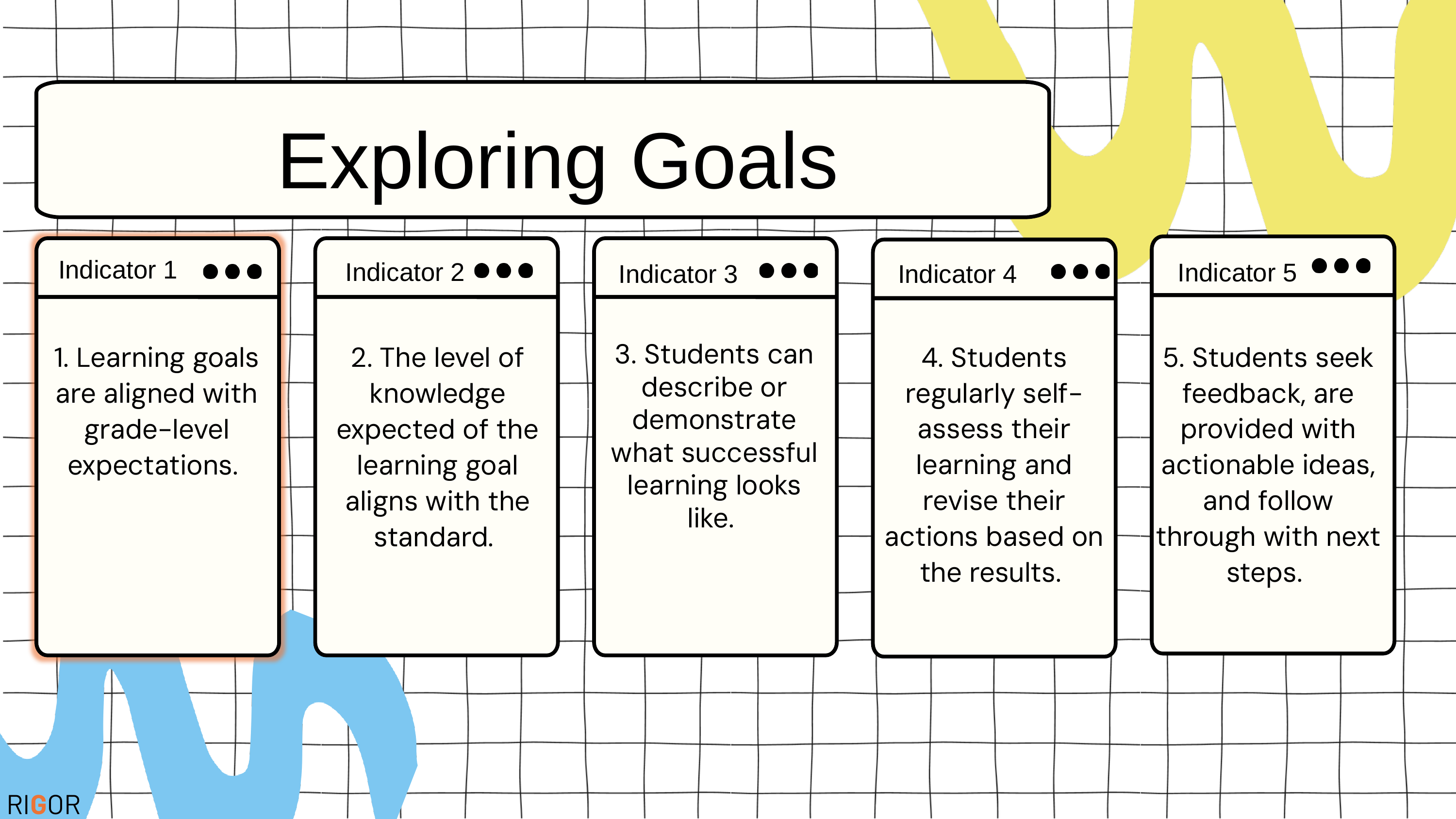

Exploring Goals

Indicator 1
Indicator 2
Indicator 5
Indicator 4
Indicator 3

3. Students can describe or demonstrate what successful learning looks like.
4. Students regularly self-assess their learning and revise their actions based on the results.
5. Students seek feedback, are provided with actionable ideas, and follow through with next steps.
1. Learning goals are aligned with grade-level expectations.
2. The level of knowledge expected of the learning goal aligns with the standard.

RIGOR